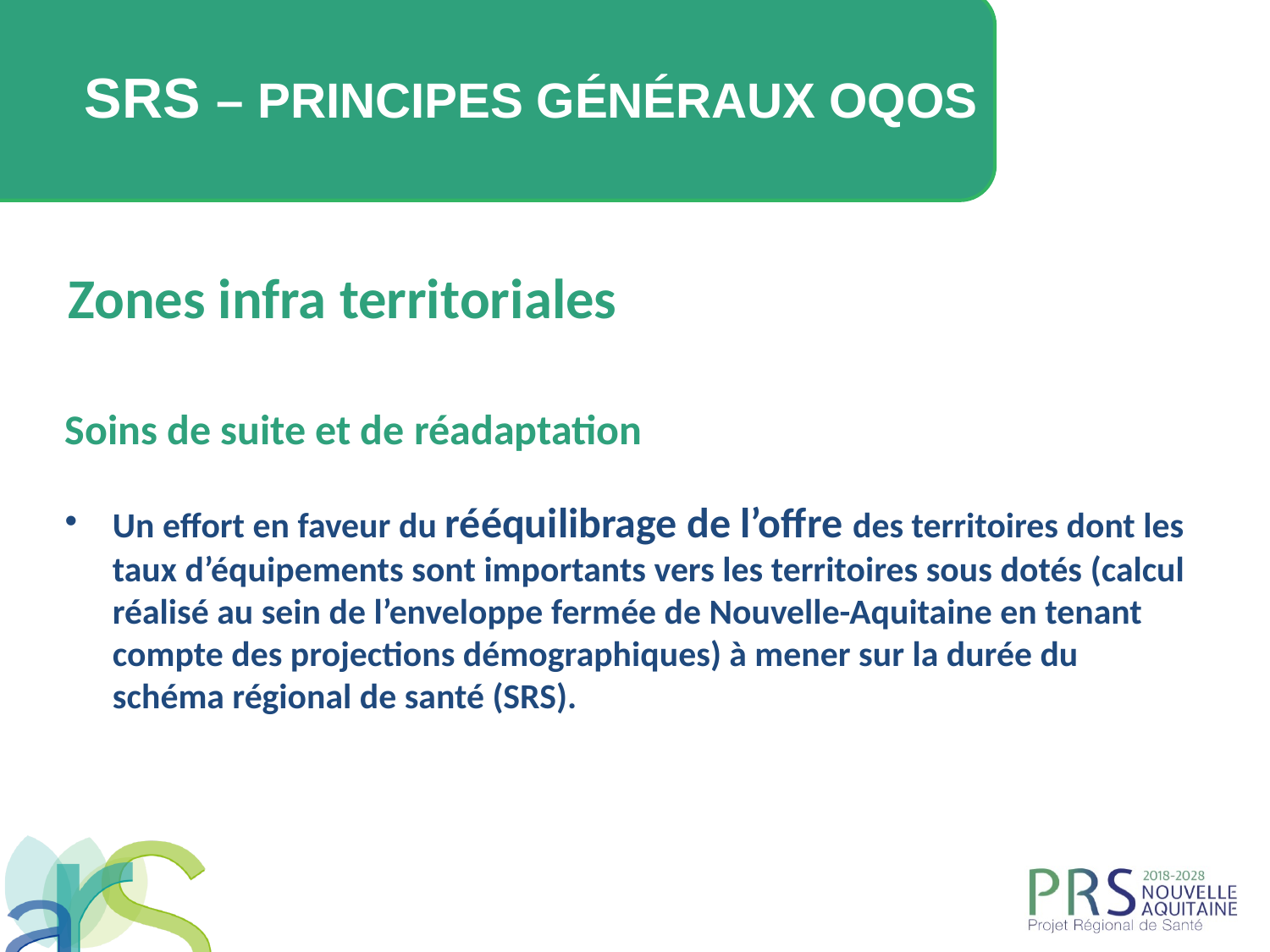

SRS – Principes généraux OQOS
Zones infra territoriales

Soins de suite et de réadaptation

Un effort en faveur du rééquilibrage de l’offre des territoires dont les taux d’équipements sont importants vers les territoires sous dotés (calcul réalisé au sein de l’enveloppe fermée de Nouvelle-Aquitaine en tenant compte des projections démographiques) à mener sur la durée du schéma régional de santé (SRS).